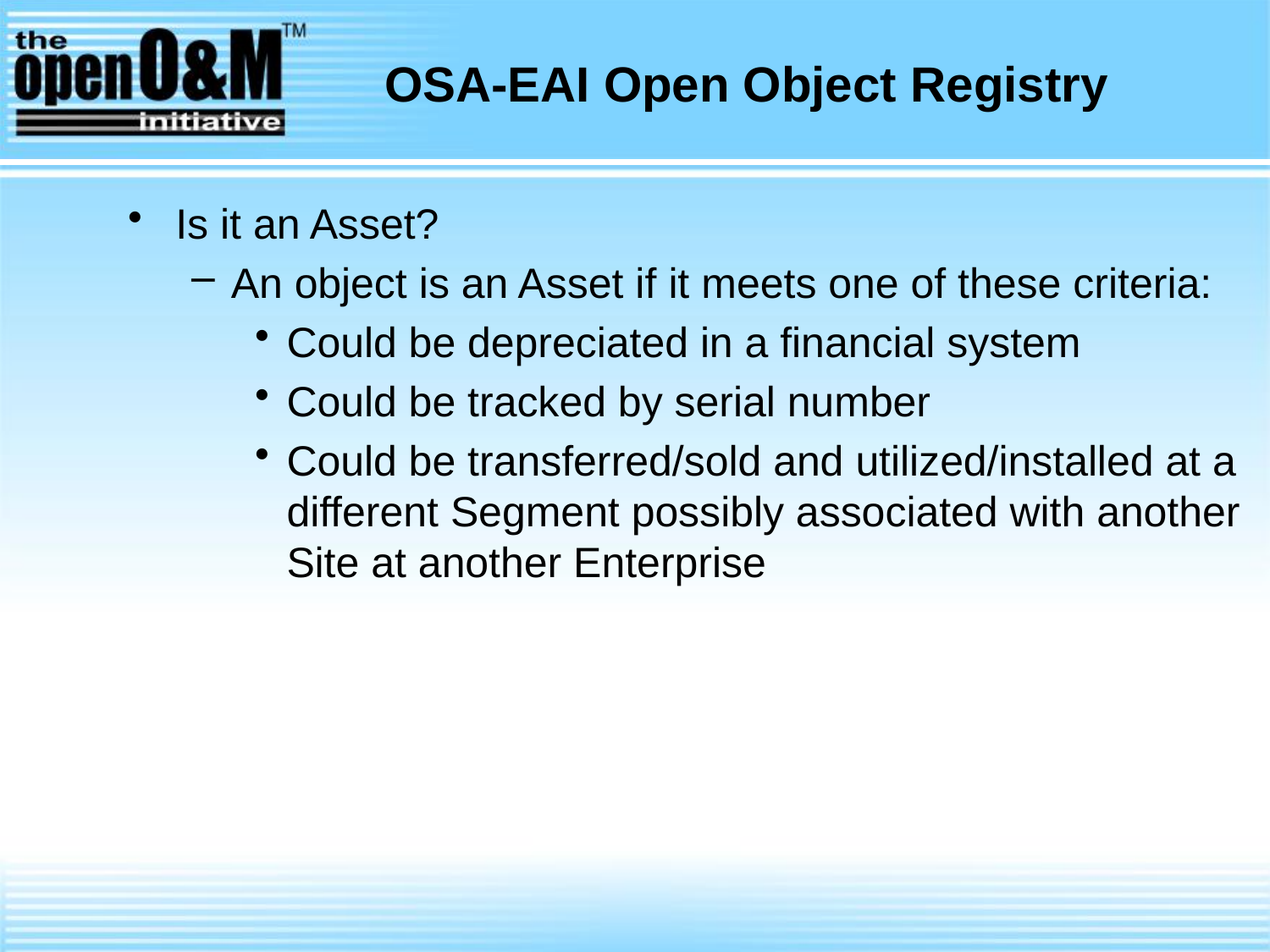

# OSA-EAI Open Object Registry
Is it an Asset?
An object is an Asset if it meets one of these criteria:
Could be depreciated in a financial system
Could be tracked by serial number
Could be transferred/sold and utilized/installed at a different Segment possibly associated with another Site at another Enterprise